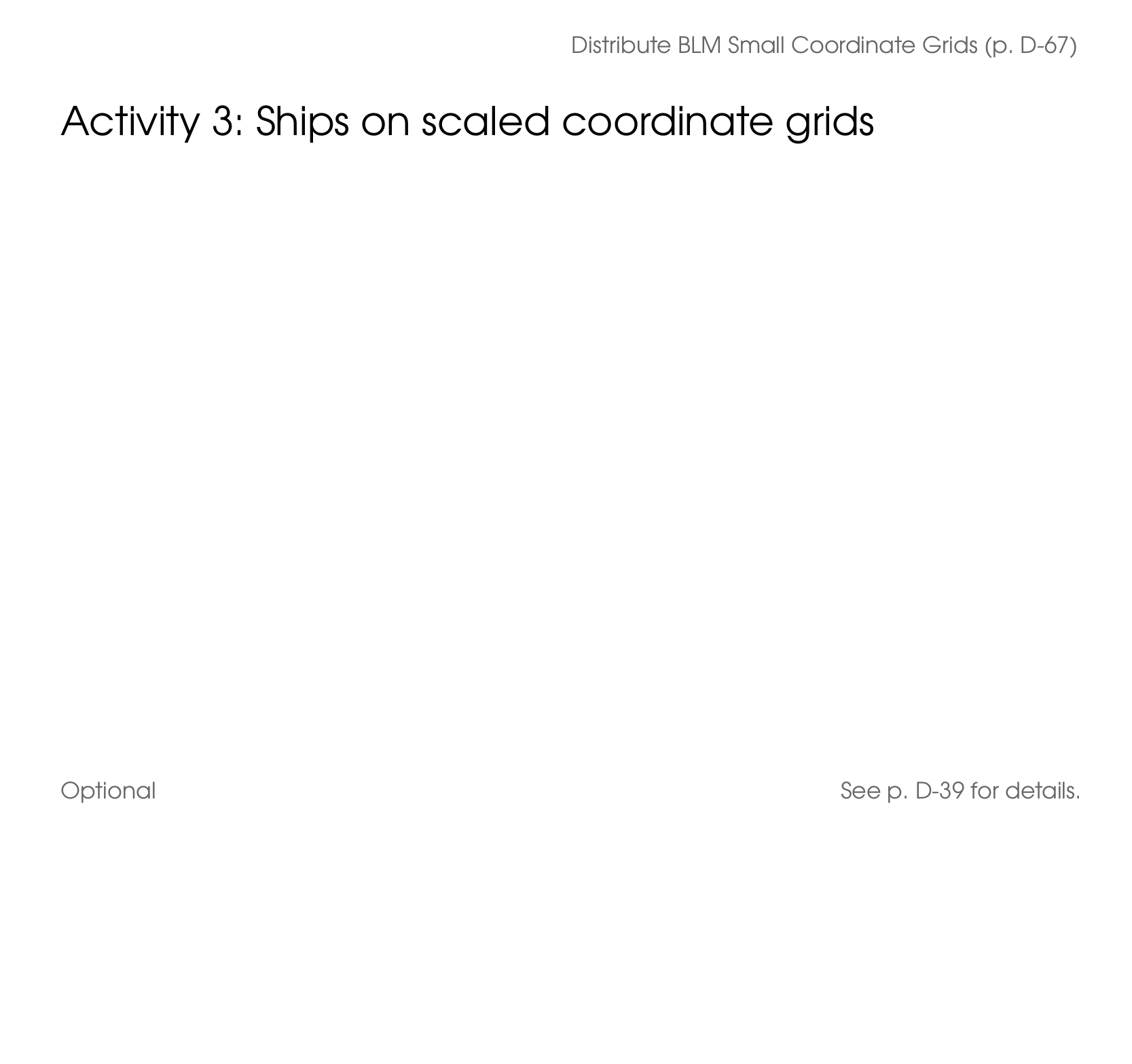

Distribute BLM Small Coordinate Grids (p. D-67)
Activity 3: Ships on scaled coordinate grids
Optional
See p. D-39 for details.